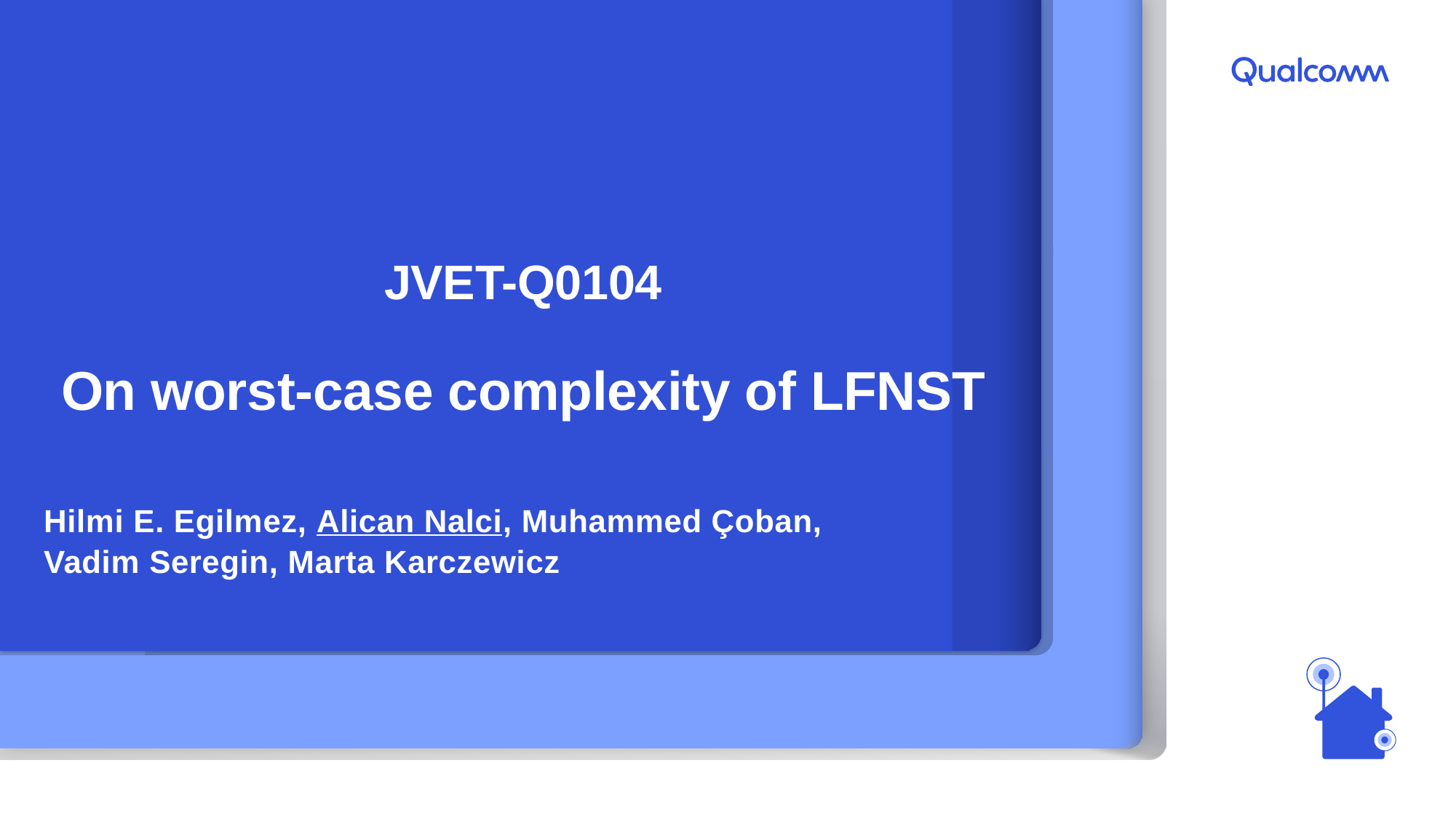

# JVET-Q0104 On worst-case complexity of LFNST
Hilmi E. Egilmez, Alican Nalci, Muhammed Çoban, Vadim Seregin, Marta Karczewicz